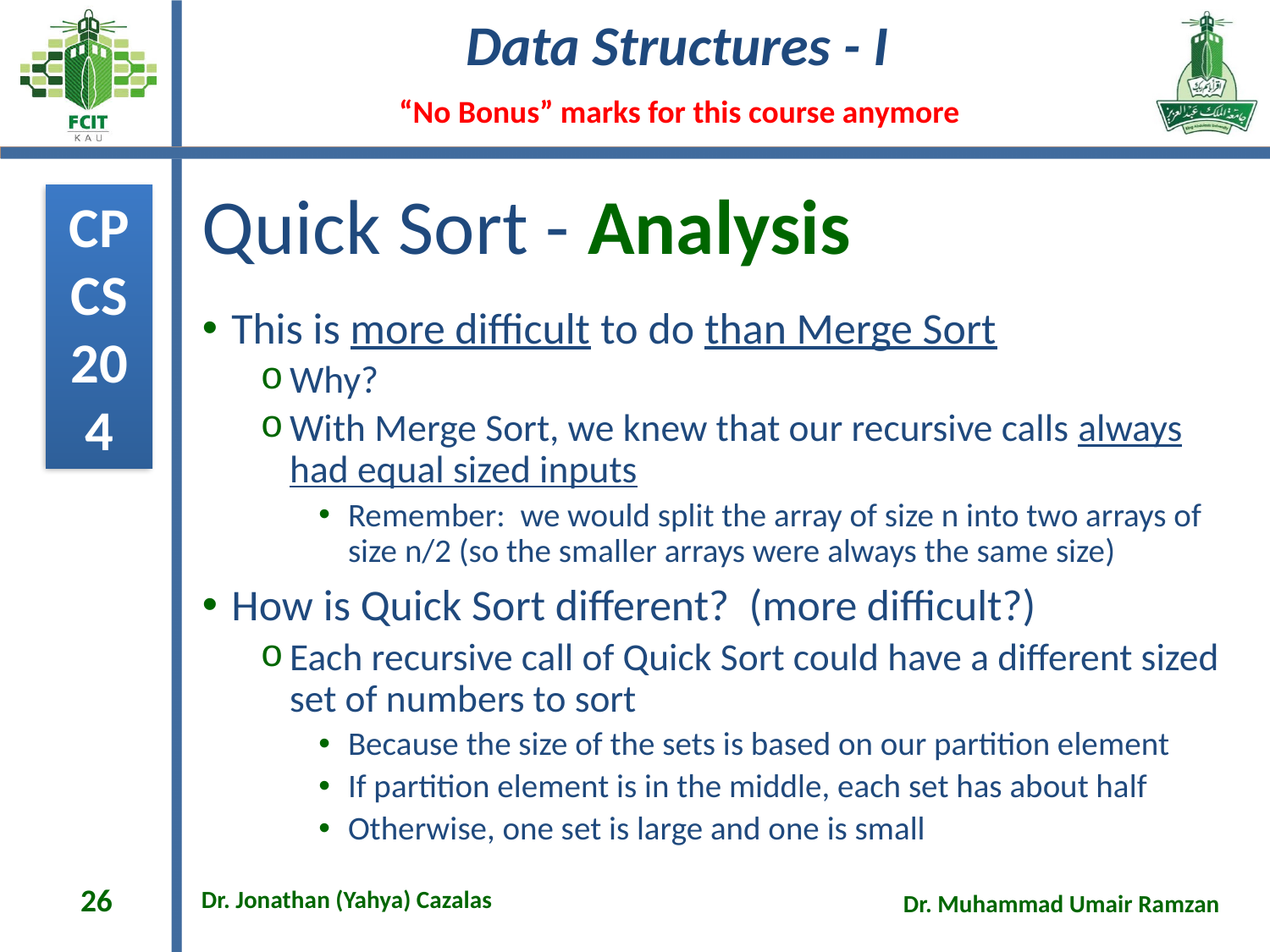

# Quick Sort - Analysis
This is more difficult to do than Merge Sort
Why?
With Merge Sort, we knew that our recursive calls always had equal sized inputs
Remember:  we would split the array of size n into two arrays of size n/2 (so the smaller arrays were always the same size)
How is Quick Sort different?  (more difficult?)
Each recursive call of Quick Sort could have a different sized set of numbers to sort
Because the size of the sets is based on our partition element
If partition element is in the middle, each set has about half
Otherwise, one set is large and one is small

26